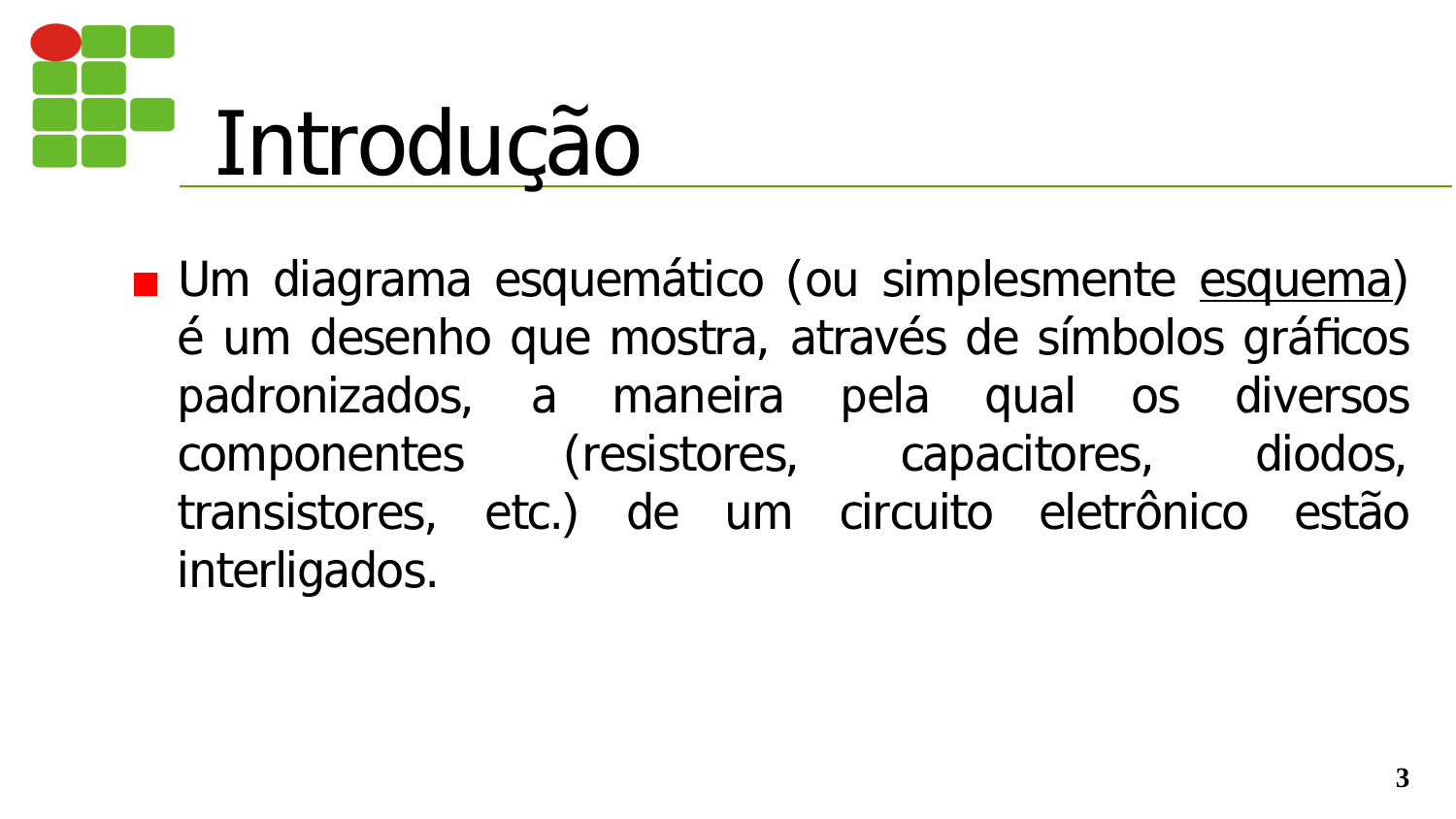

# Introdução
Um diagrama esquemático (ou simplesmente esquema) é um desenho que mostra, através de símbolos gráficos padronizados, a maneira pela qual os diversos componentes (resistores, capacitores, diodos, transistores, etc.) de um circuito eletrônico estão interligados.
3